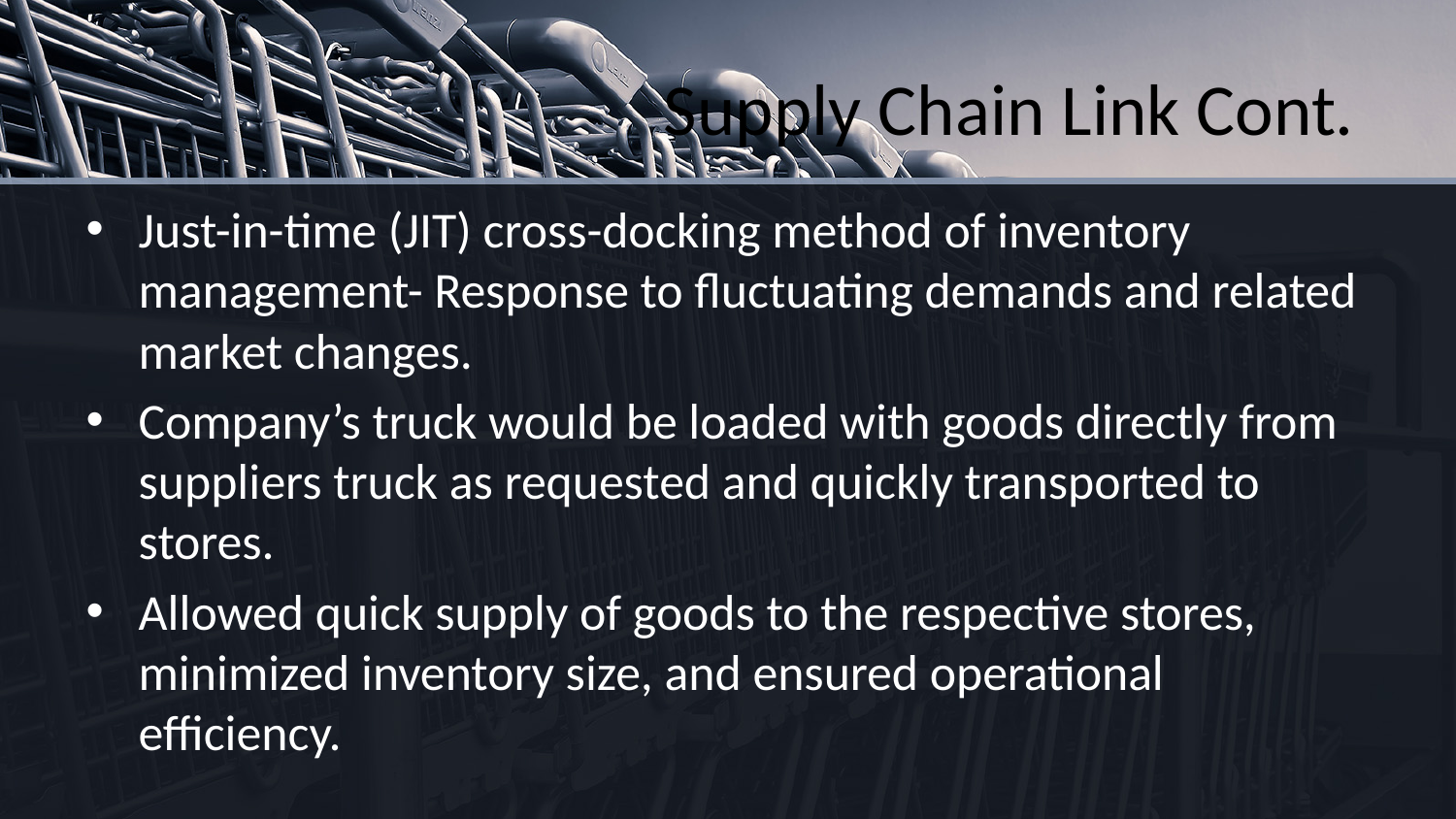

# Supply Chain Link Cont.
Just-in-time (JIT) cross-docking method of inventory management- Response to fluctuating demands and related market changes.
Company’s truck would be loaded with goods directly from suppliers truck as requested and quickly transported to stores.
Allowed quick supply of goods to the respective stores, minimized inventory size, and ensured operational efficiency.